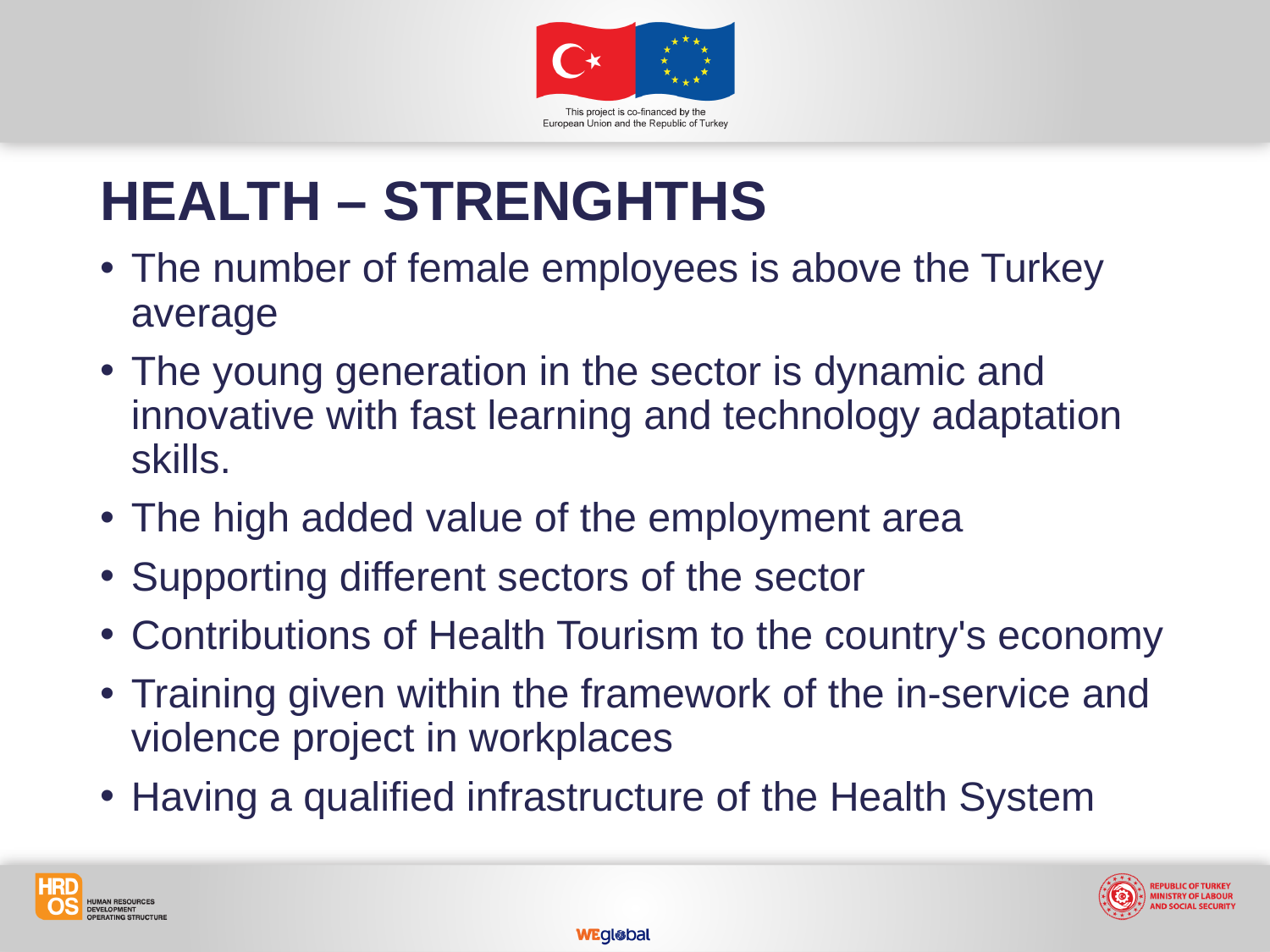

HEALTH – STRENGHTHS
The number of female employees is above the Turkey average
The young generation in the sector is dynamic and innovative with fast learning and technology adaptation skills.
The high added value of the employment area
Supporting different sectors of the sector
Contributions of Health Tourism to the country's economy
Training given within the framework of the in-service and violence project in workplaces
Having a qualified infrastructure of the Health System